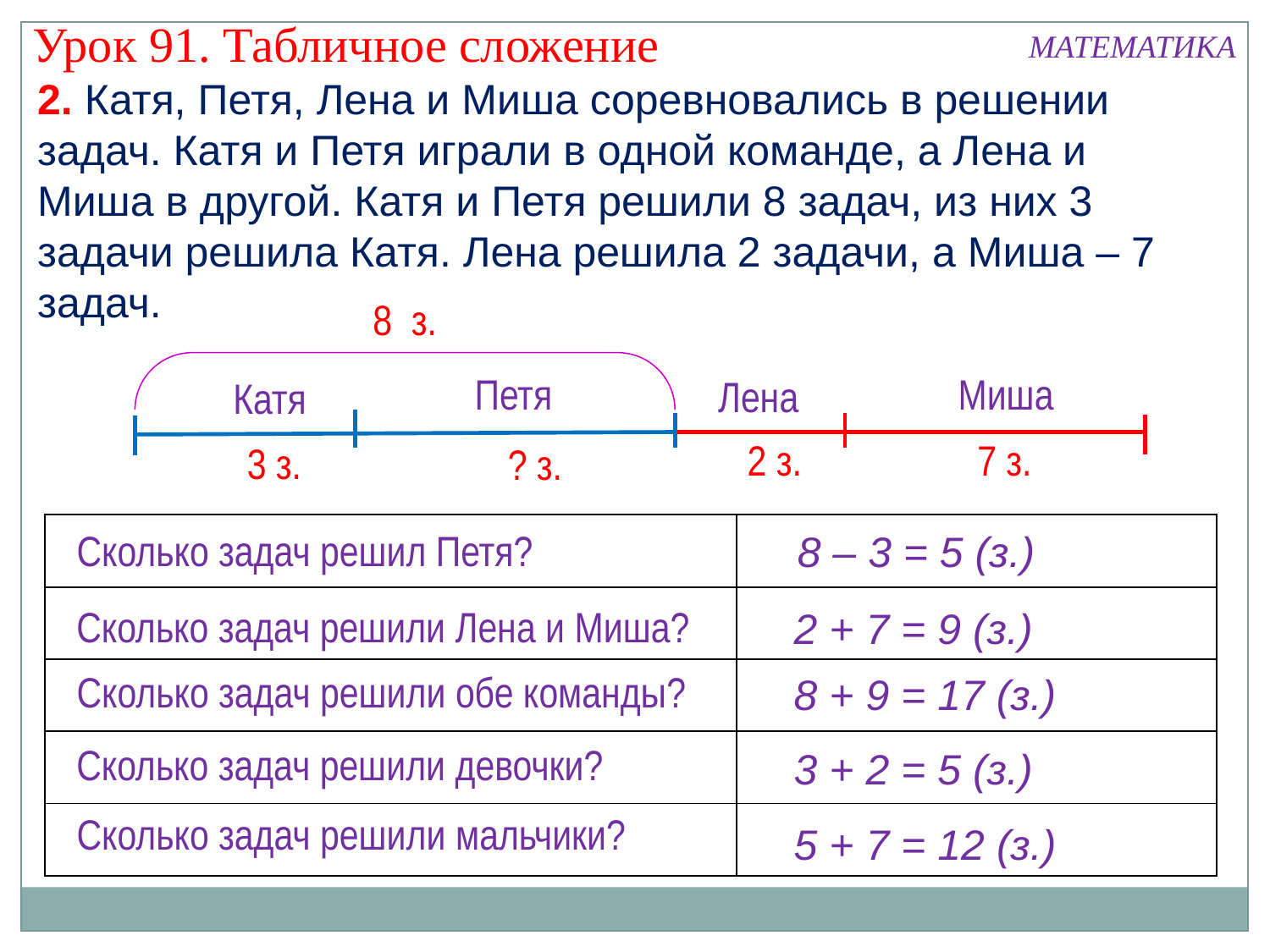

Урок 91. Табличное сложение
МАТЕМАТИКА
2. Катя, Петя, Лена и Миша соревновались в решении задач. Катя и Петя играли в одной команде, а Лена и Миша в другой. Катя и Петя решили 8 задач, из них 3 задачи решила Катя. Лена решила 2 задачи, а Миша – 7 задач.

8  з.
Петя
Миша
Лена
Катя
2 з.
7 з.
3 з.
 ? з.
|  |  |
| --- | --- |
|  |  |
|  |  |
|  |  |
|  |  |
Сколько задач решил Петя?
8 – 3 = 5 (з.)
Сколько задач решили Лена и Миша?
2 + 7 = 9 (з.)
Сколько задач решили обе команды?
8 + 9 = 17 (з.)
Сколько задач решили девочки?
3 + 2 = 5 (з.)
Сколько задач решили мальчики?
5 + 7 = 12 (з.)